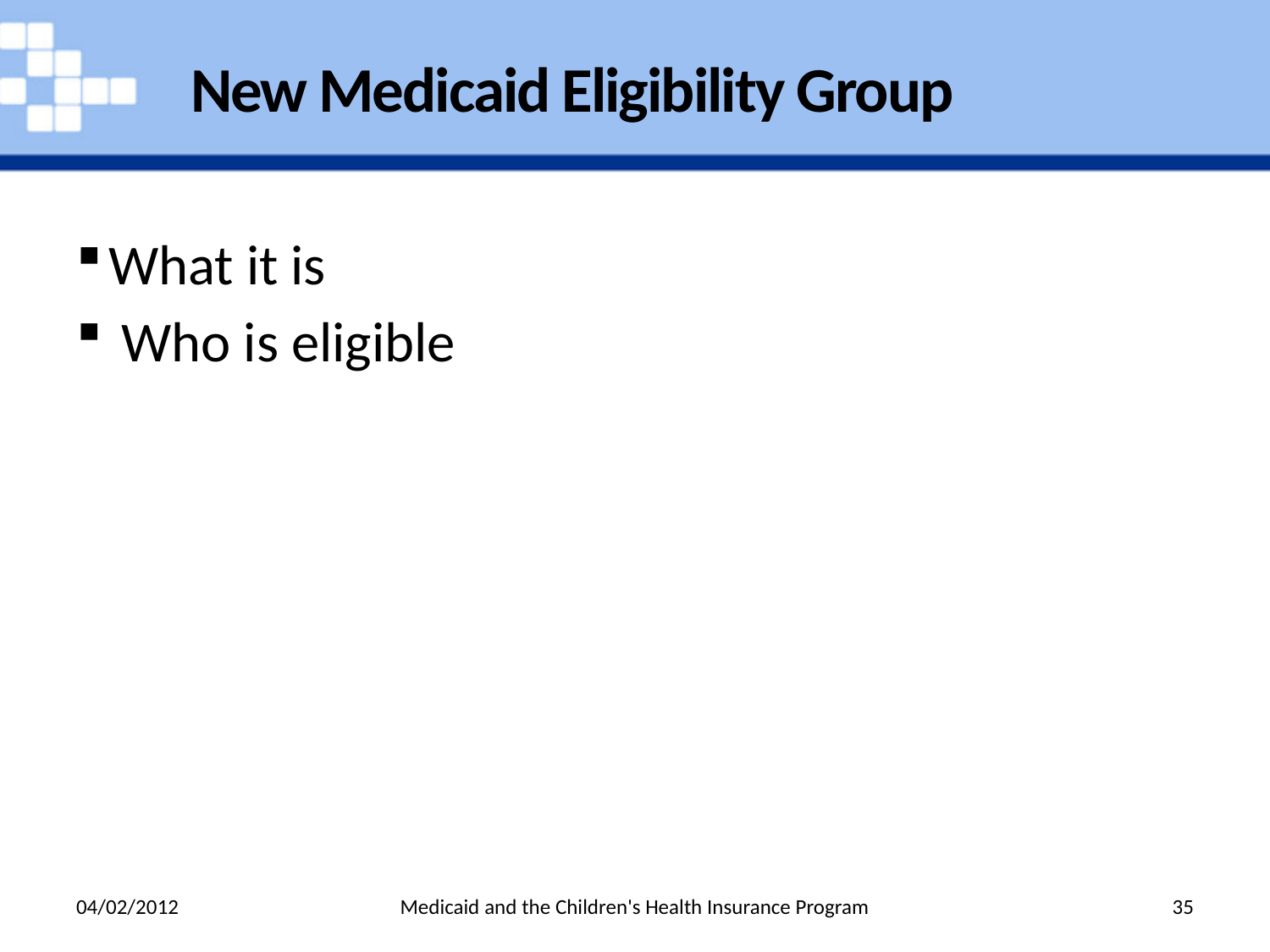

# New Medicaid Eligibility Group
What it is
 Who is eligible
04/02/2012
Medicaid and the Children's Health Insurance Program
35